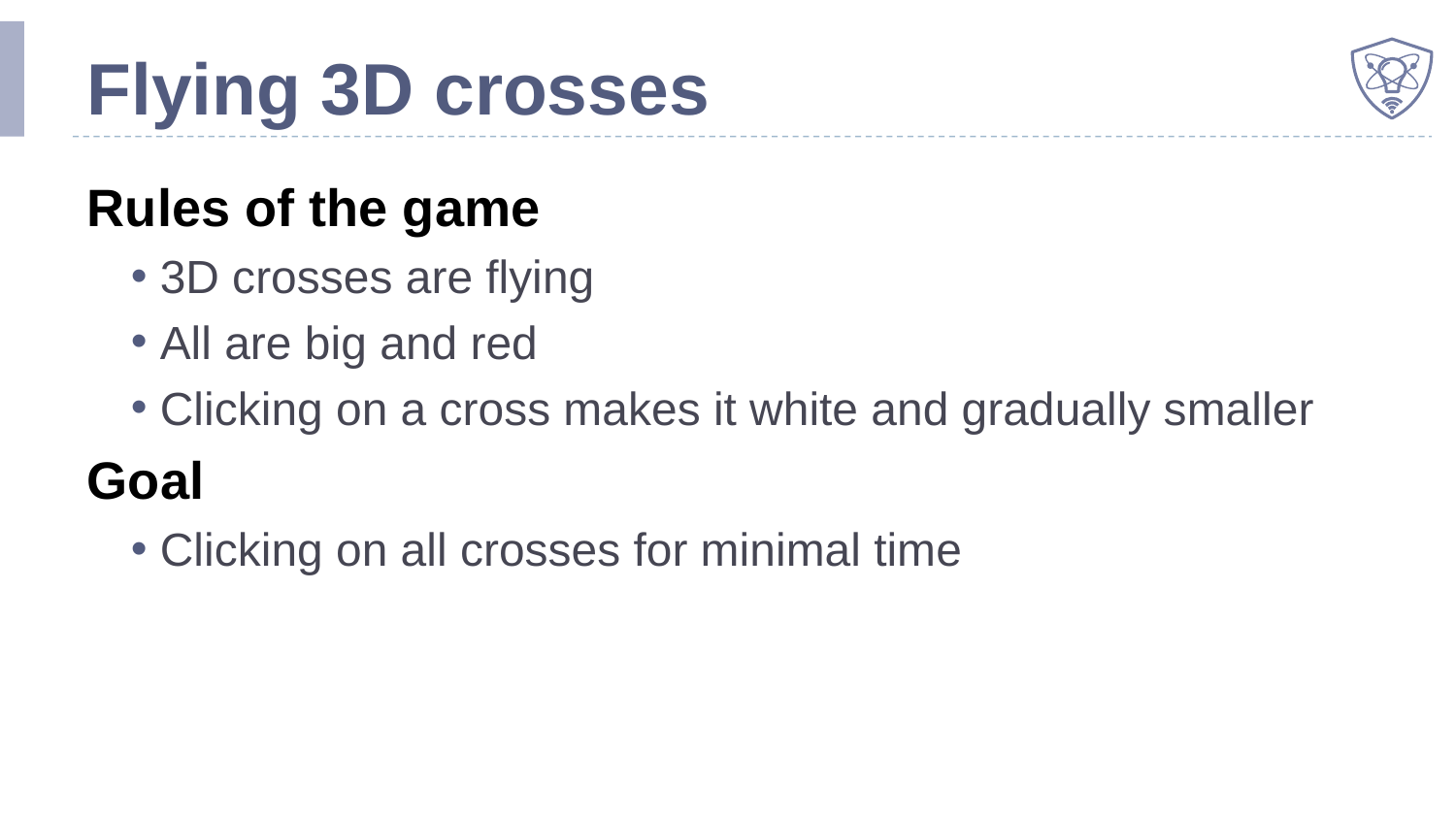

# Flying 3D crosses
Rules of the game
3D crosses are flying
All are big and red
Clicking on a cross makes it white and gradually smaller
Goal
Clicking on all crosses for minimal time